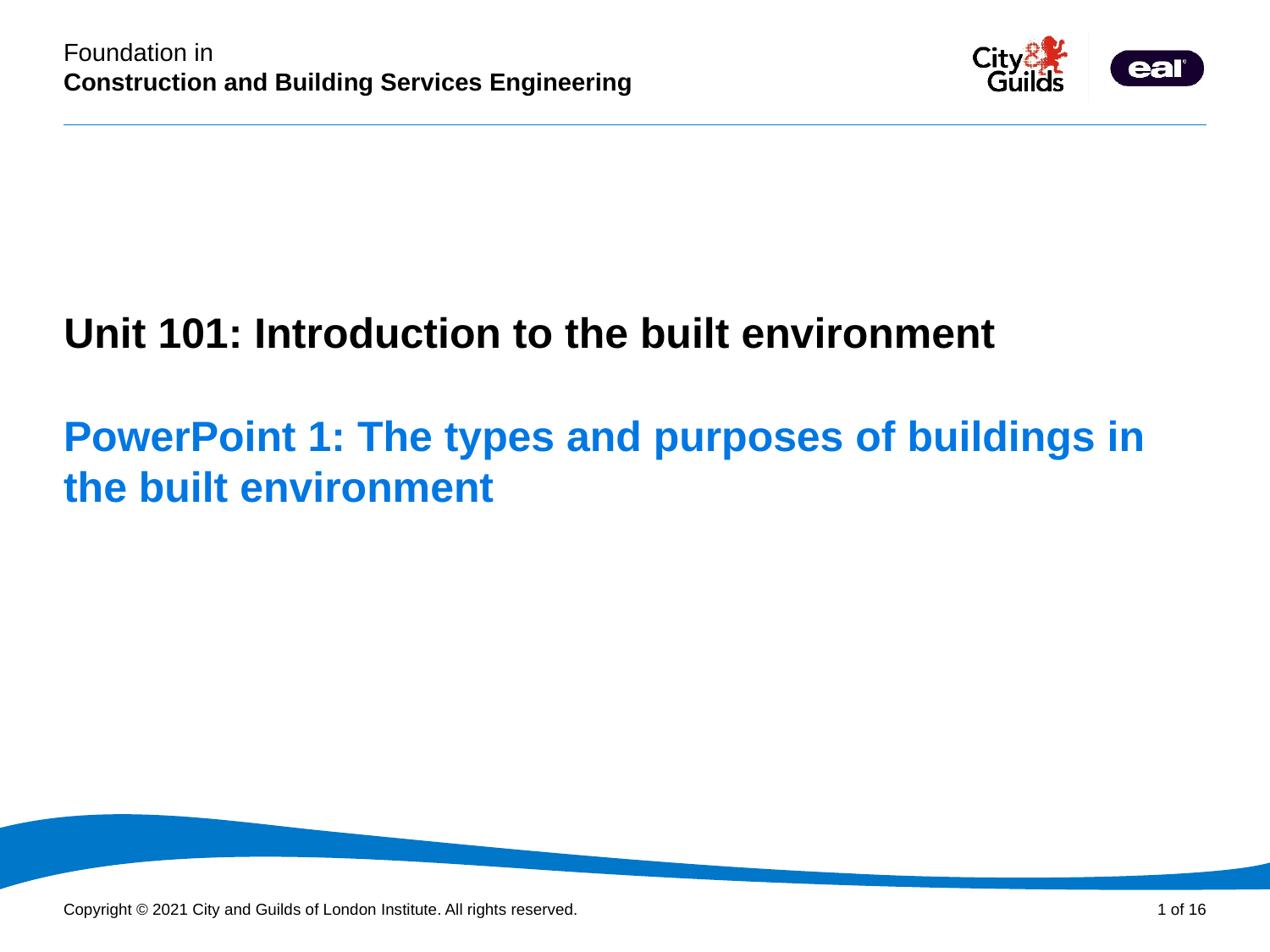

PowerPoint presentation 1.1
Unit 101: Introduction to the built environment
Unit 101: Introduction to the Built Environment
# PowerPoint 1: The types and purposes of buildings in the built environment